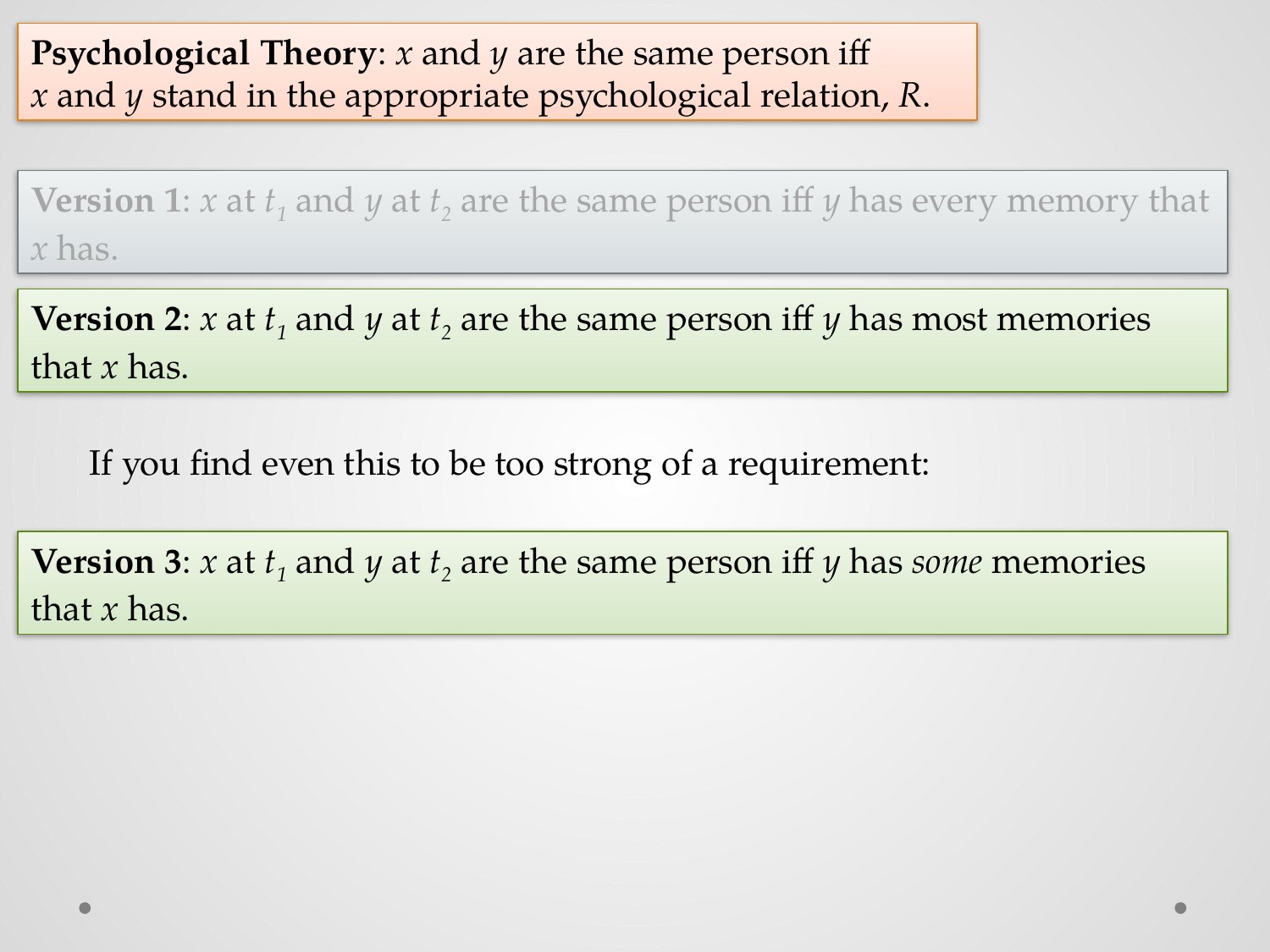

Psychological Theory: x and y are the same person iff
x and y stand in the appropriate psychological relation, R.
Version 1: x at t1 and y at t2 are the same person iff y has every memory that x has.
Version 2: x at t1 and y at t2 are the same person iff y has most memories that x has.
If you find even this to be too strong of a requirement:
Version 3: x at t1 and y at t2 are the same person iff y has some memories that x has.